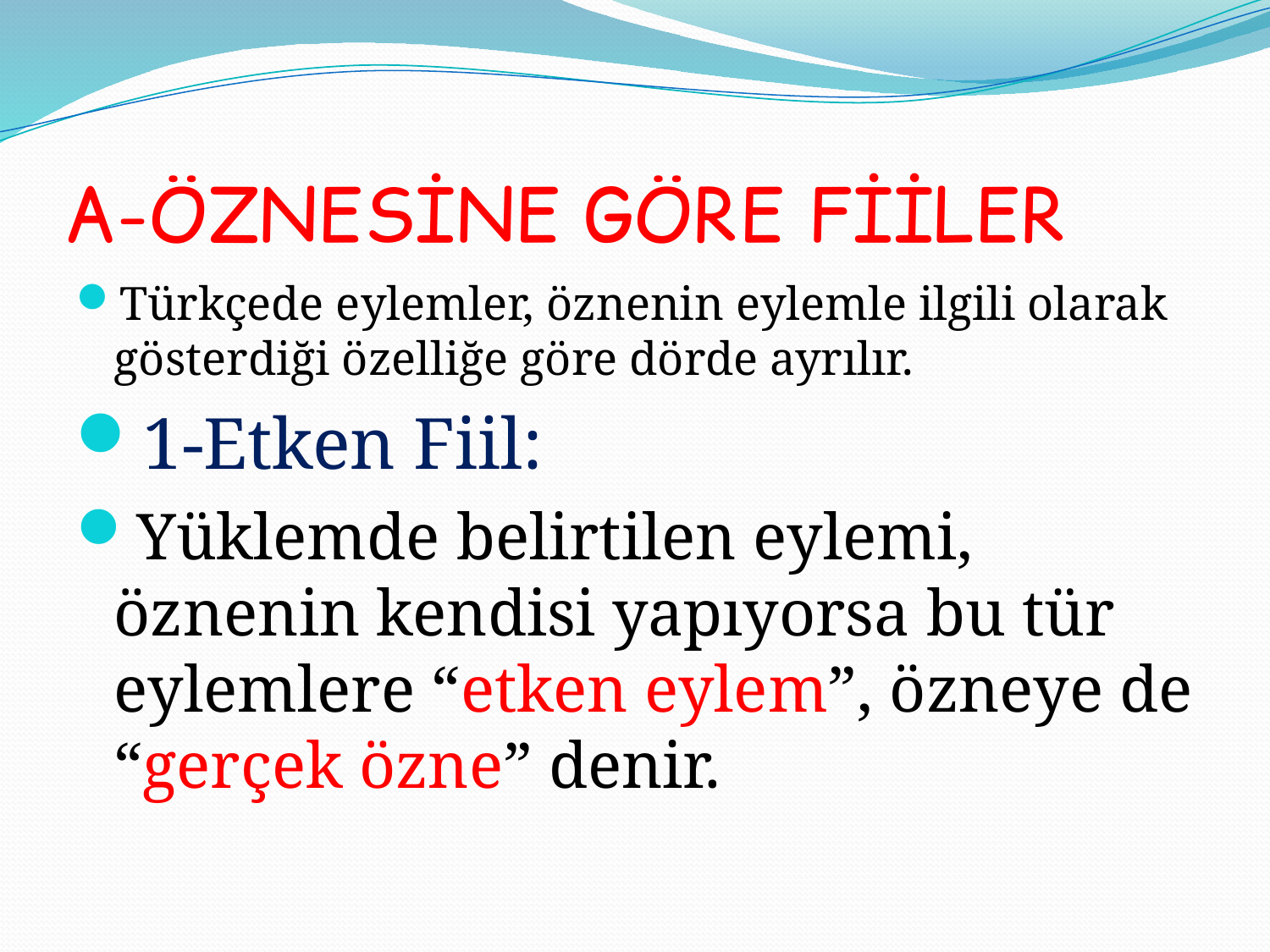

# A-ÖZNESİNE GÖRE FİİLER
Türkçede eylemler, öznenin eylemle ilgili olarak gösterdiği özelliğe göre dörde ayrılır.
1-Etken Fiil:
Yüklemde belirtilen eylemi, öznenin kendisi yapıyorsa bu tür eylemlere “etken eylem”, özneye de “gerçek özne” denir.